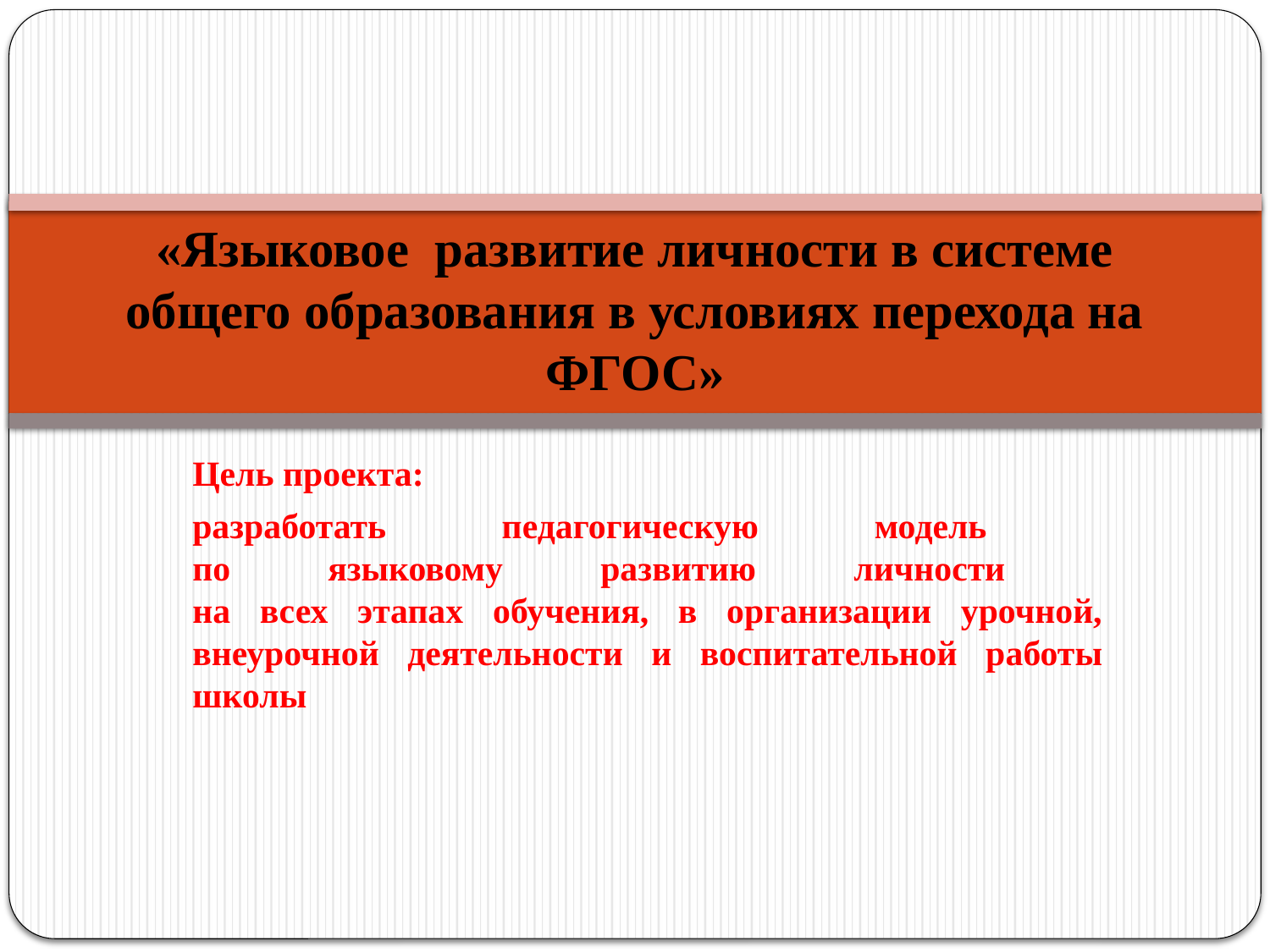

# «Языковое  развитие личности в системе общего образования в условиях перехода на ФГОС»
Цель проекта:
разработать педагогическую модель
по языковому развитию личности
на всех этапах обучения, в организации урочной, внеурочной деятельности и воспитательной работы школы